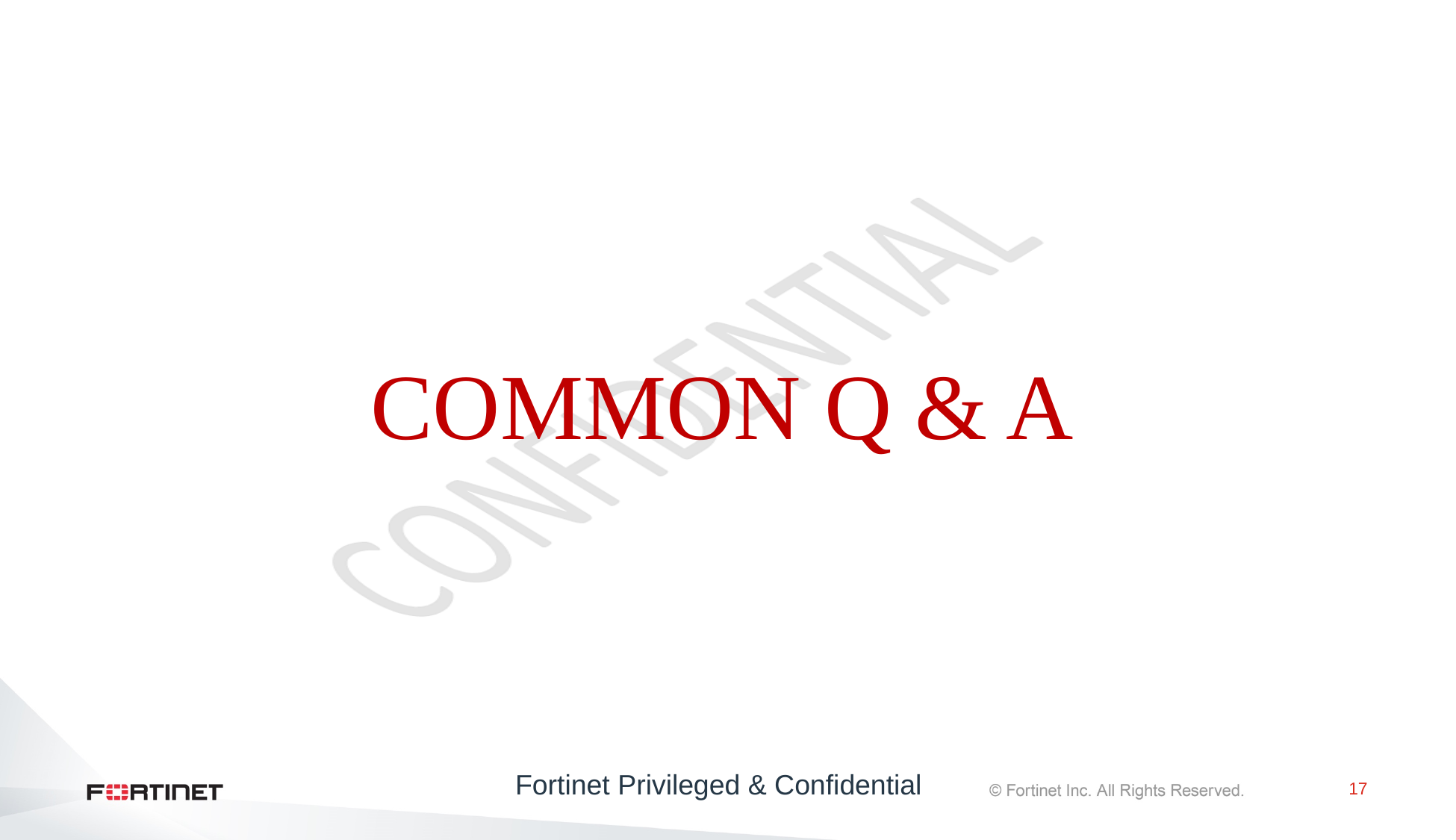

#

COMMON Q & A
Fortinet Privileged & Confidential